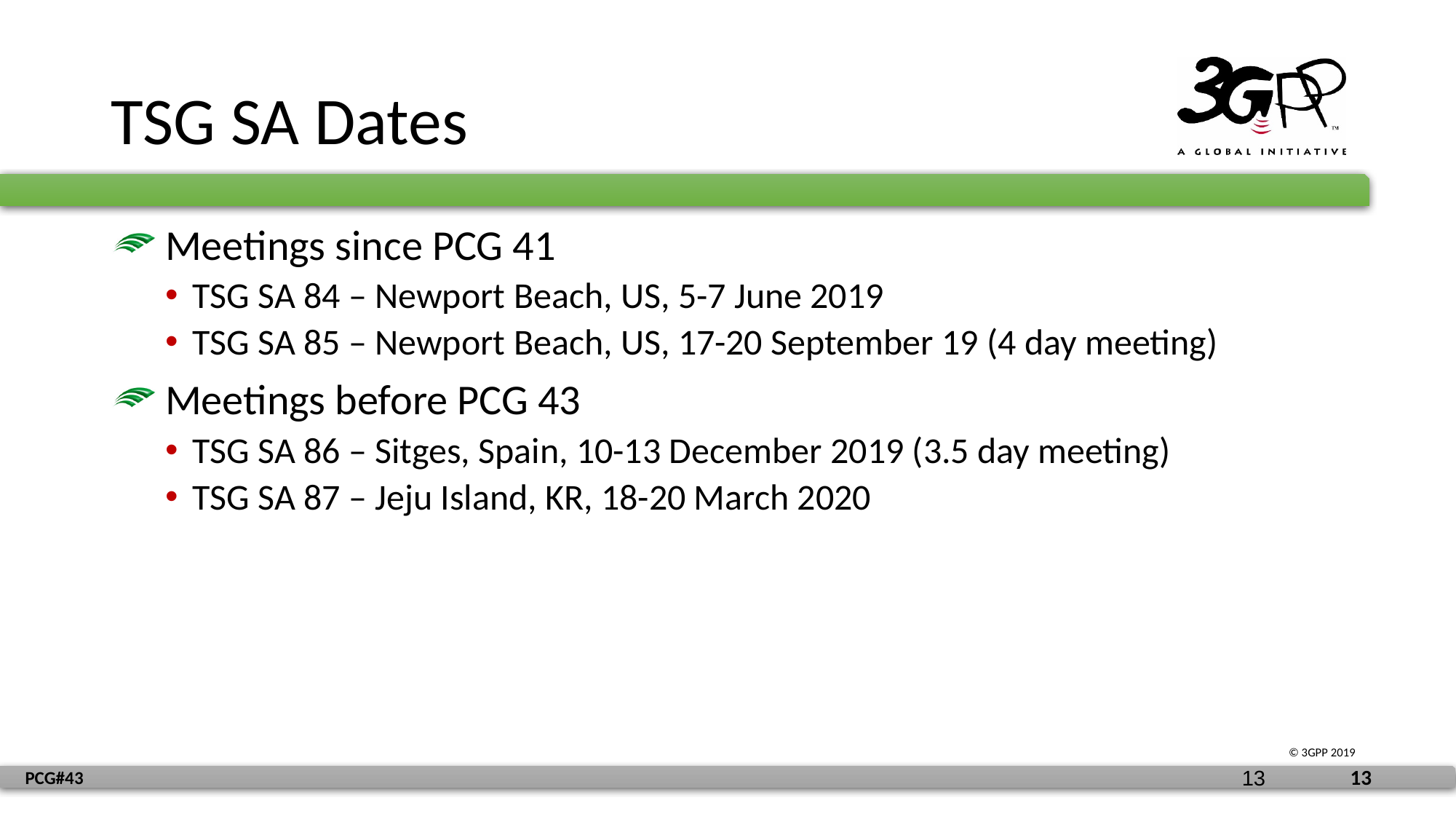

# TSG SA Dates
 Meetings since PCG 41
TSG SA 84 – Newport Beach, US, 5-7 June 2019
TSG SA 85 – Newport Beach, US, 17-20 September 19 (4 day meeting)
 Meetings before PCG 43
TSG SA 86 – Sitges, Spain, 10-13 December 2019 (3.5 day meeting)
TSG SA 87 – Jeju Island, KR, 18-20 March 2020
13